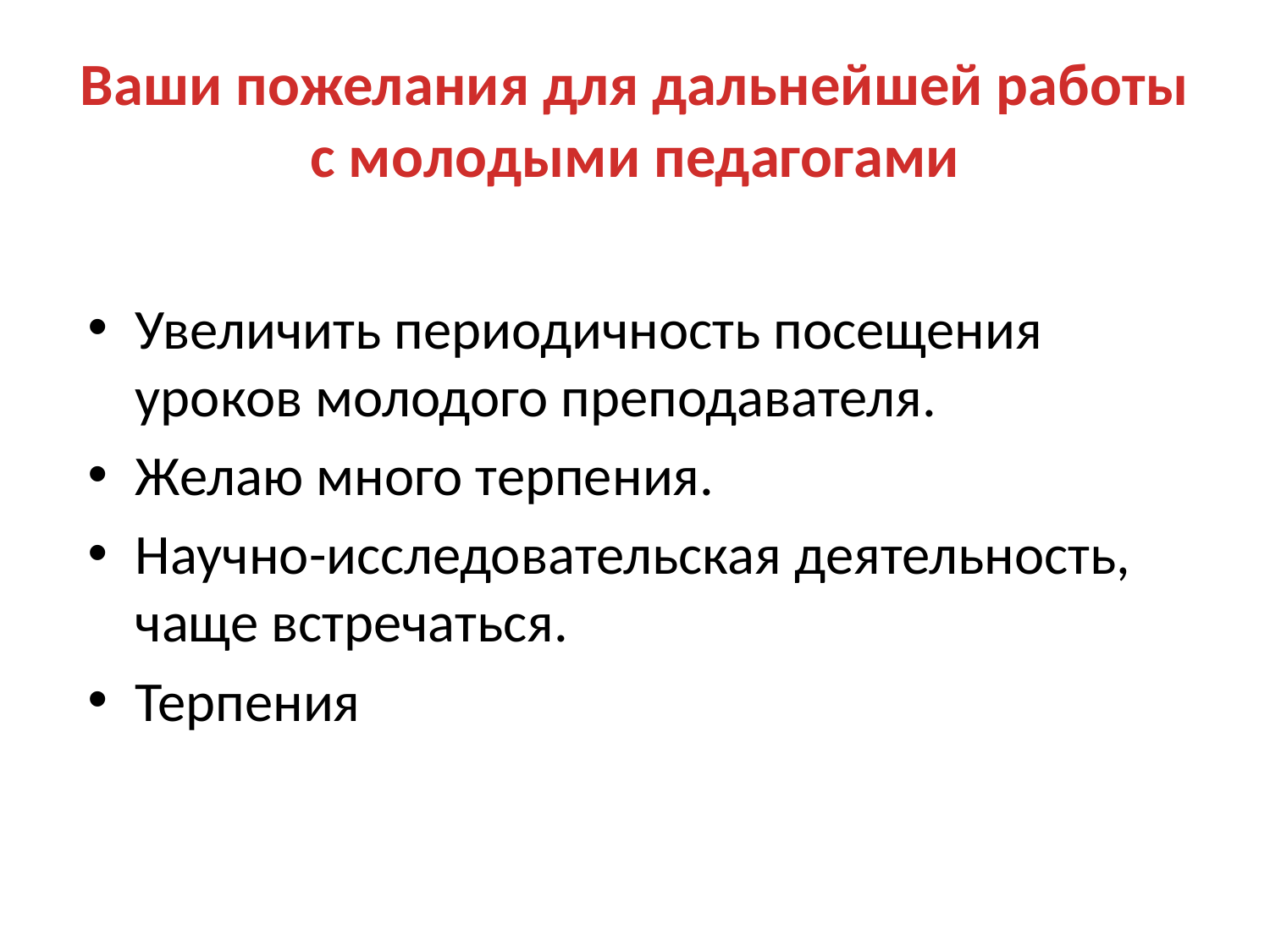

# Ваши пожелания для дальнейшей работы с молодыми педагогами
Увеличить периодичность посещения уроков молодого преподавателя.
Желаю много терпения.
Научно-исследовательская деятельность, чаще встречаться.
Терпения